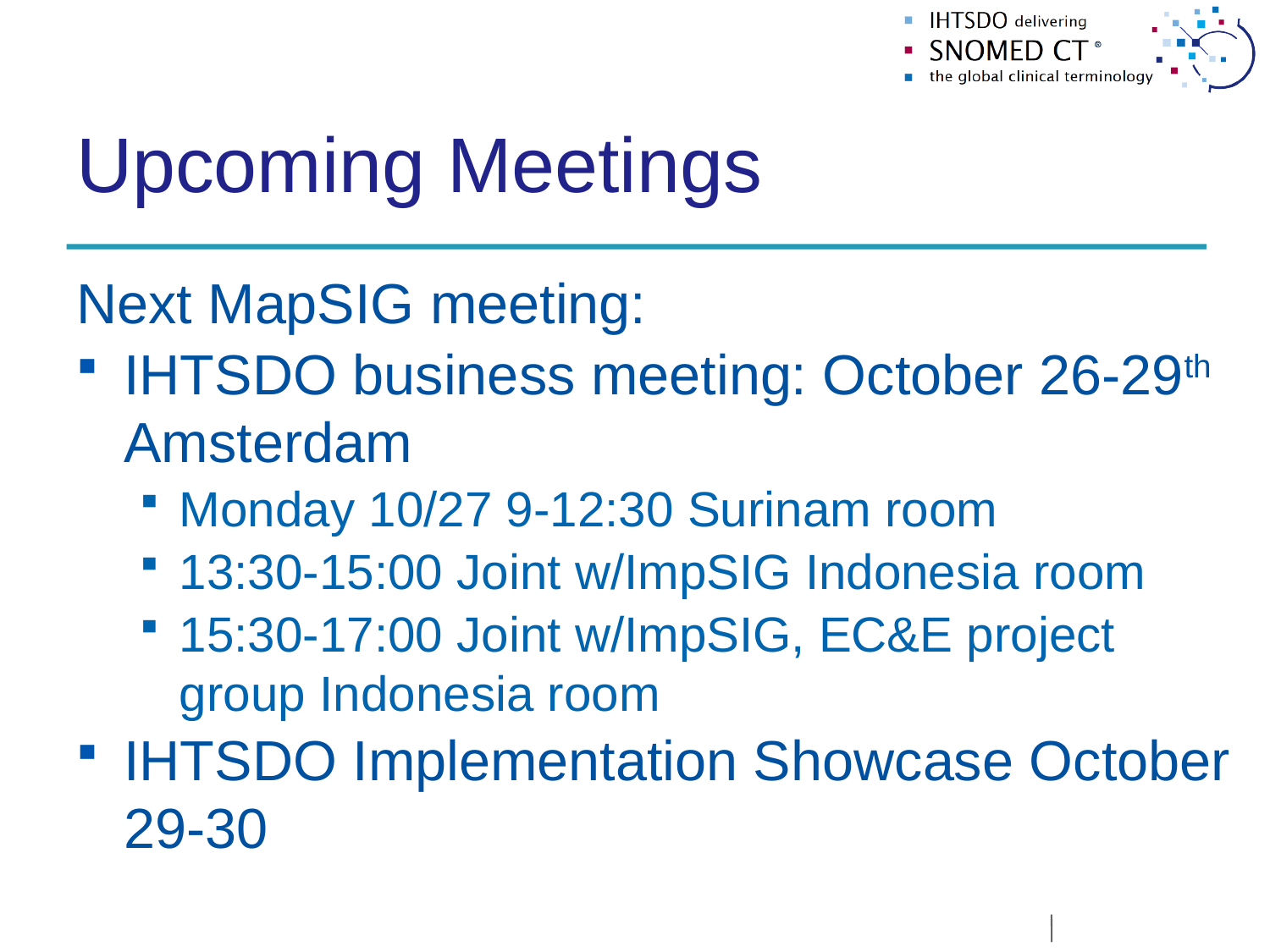

# Upcoming Meetings
Next MapSIG meeting:
IHTSDO business meeting: October 26-29th Amsterdam
Monday 10/27 9-12:30 Surinam room
13:30-15:00 Joint w/ImpSIG Indonesia room
15:30-17:00 Joint w/ImpSIG, EC&E project group Indonesia room
IHTSDO Implementation Showcase October 29-30